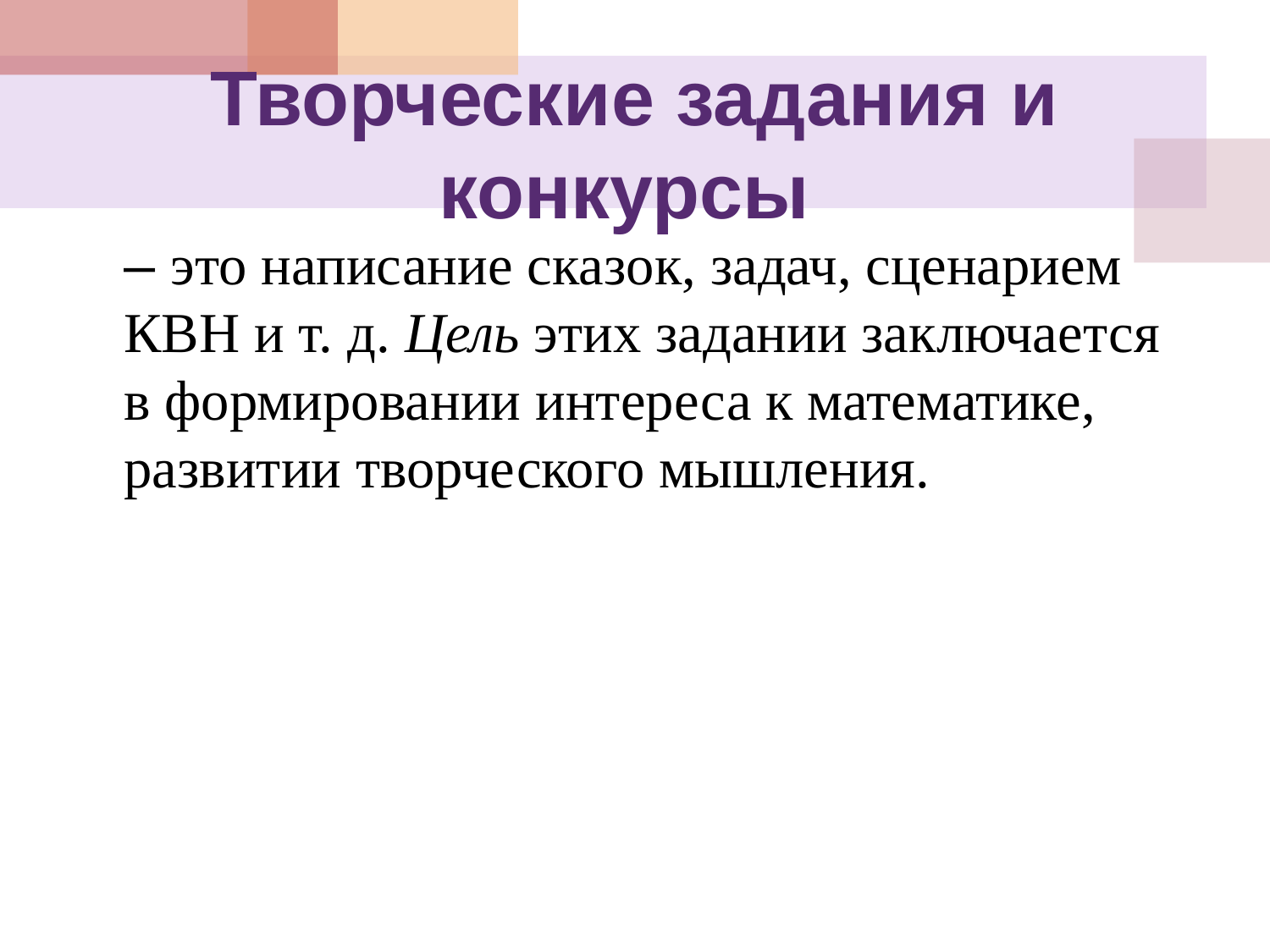

# Творческие задания и конкурсы
	– это написание сказок, задач, сценарием КВН и т. д. Цель этих задании заключается в формировании интереса к математике, развитии творческого мышления.